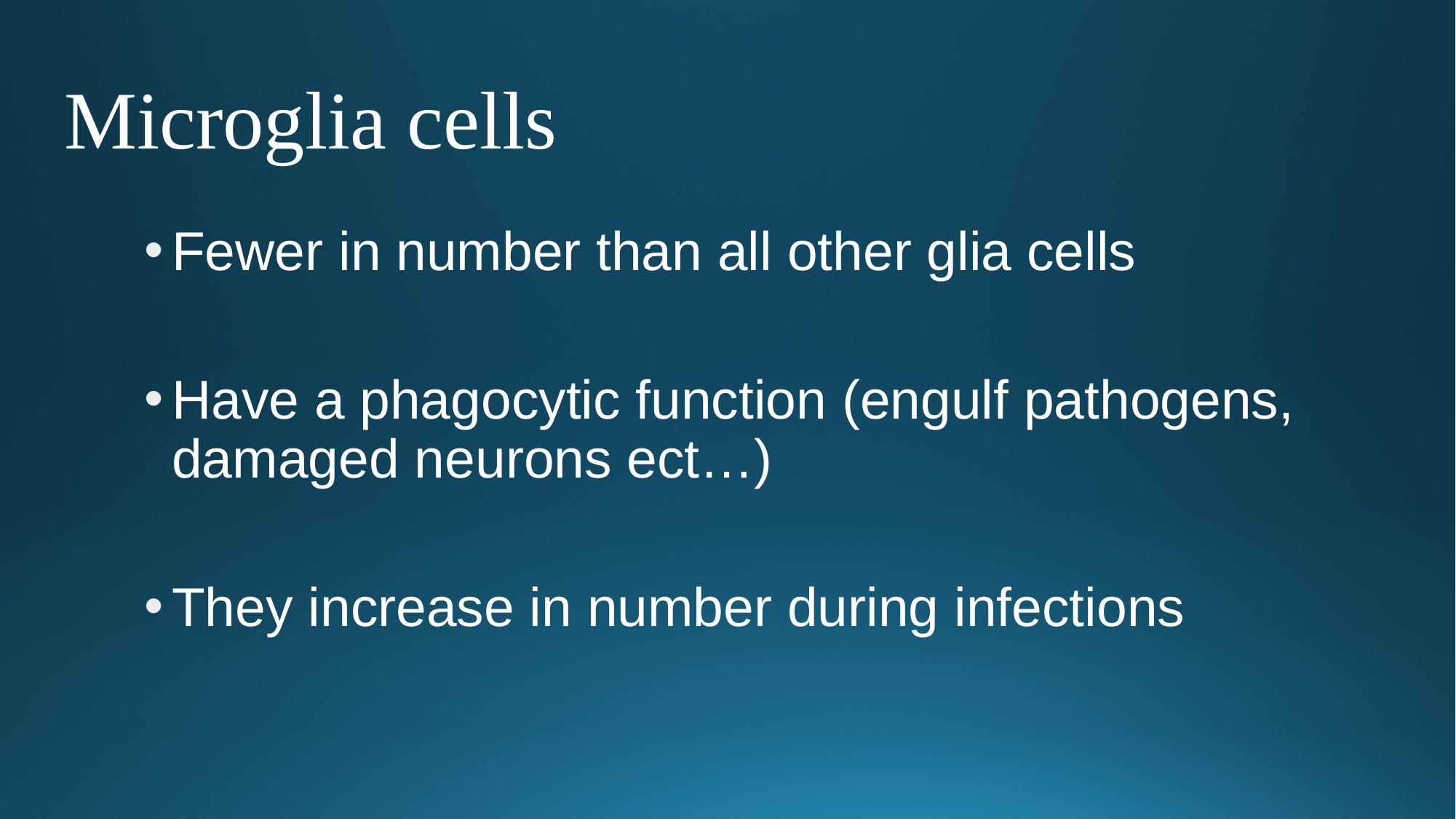

# Microglia cells
Fewer in number than all other glia cells

Have a phagocytic function (engulf pathogens, damaged neurons ect…)

They increase in number during infections